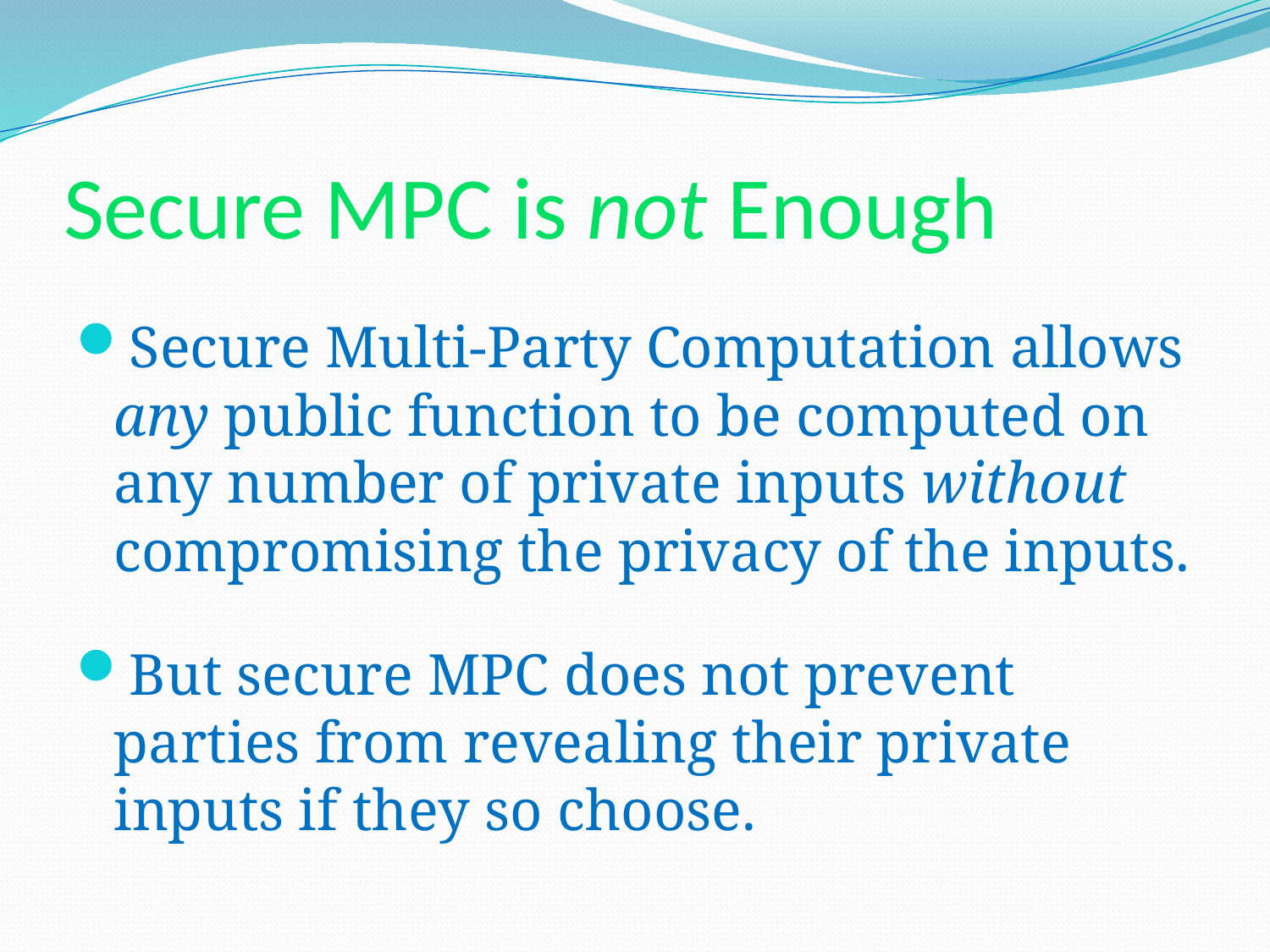

# Secure MPC is not Enough

Secure Multi-Party Computation allows any public function to be computed on any number of private inputs without compromising the privacy of the inputs.

But secure MPC does not prevent parties from revealing their private inputs if they so choose.